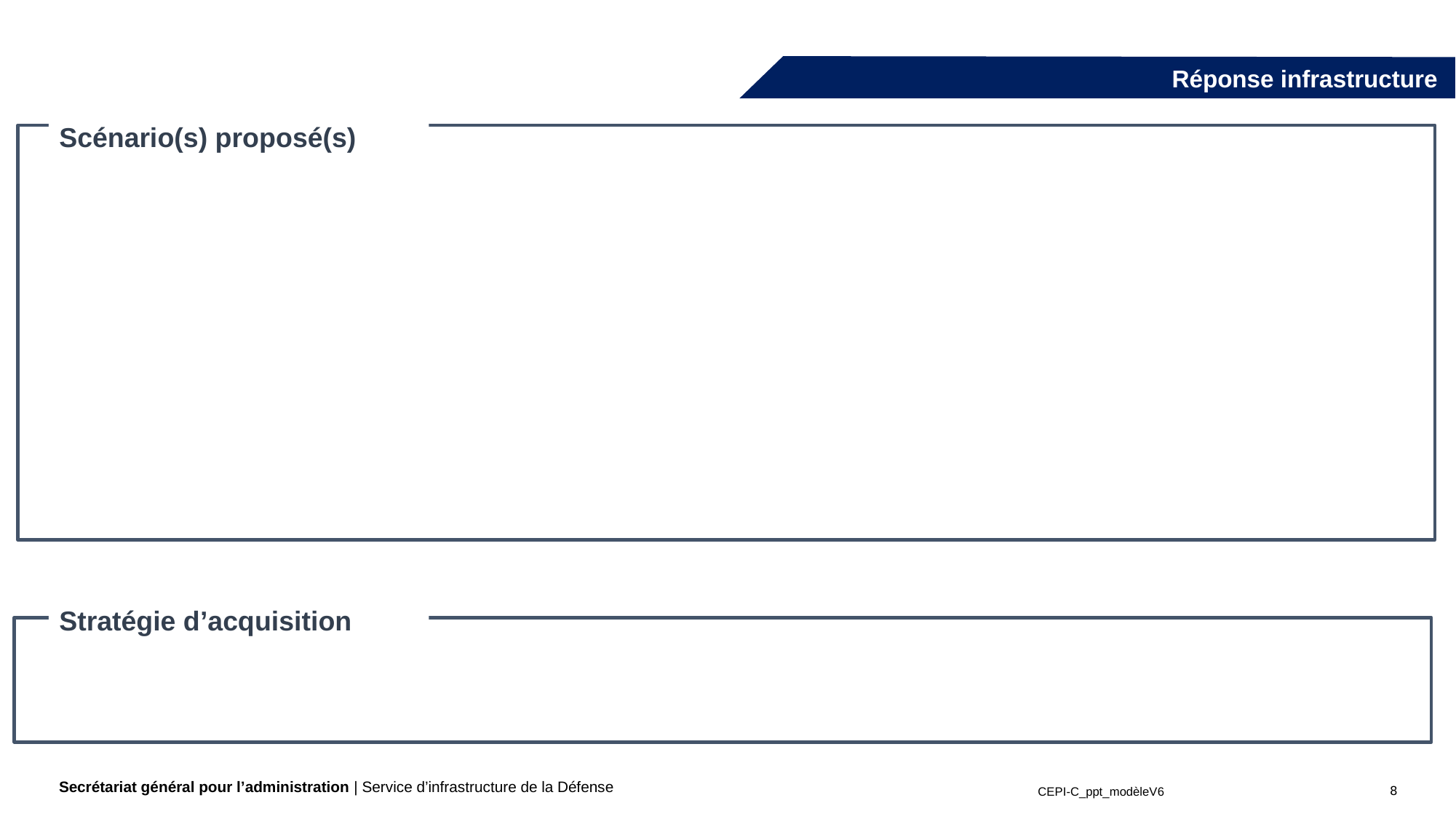

Réponse infrastructure
Scénario(s) proposé(s)

Stratégie d’acquisition

8
CEPI-C_ppt_modèleV6